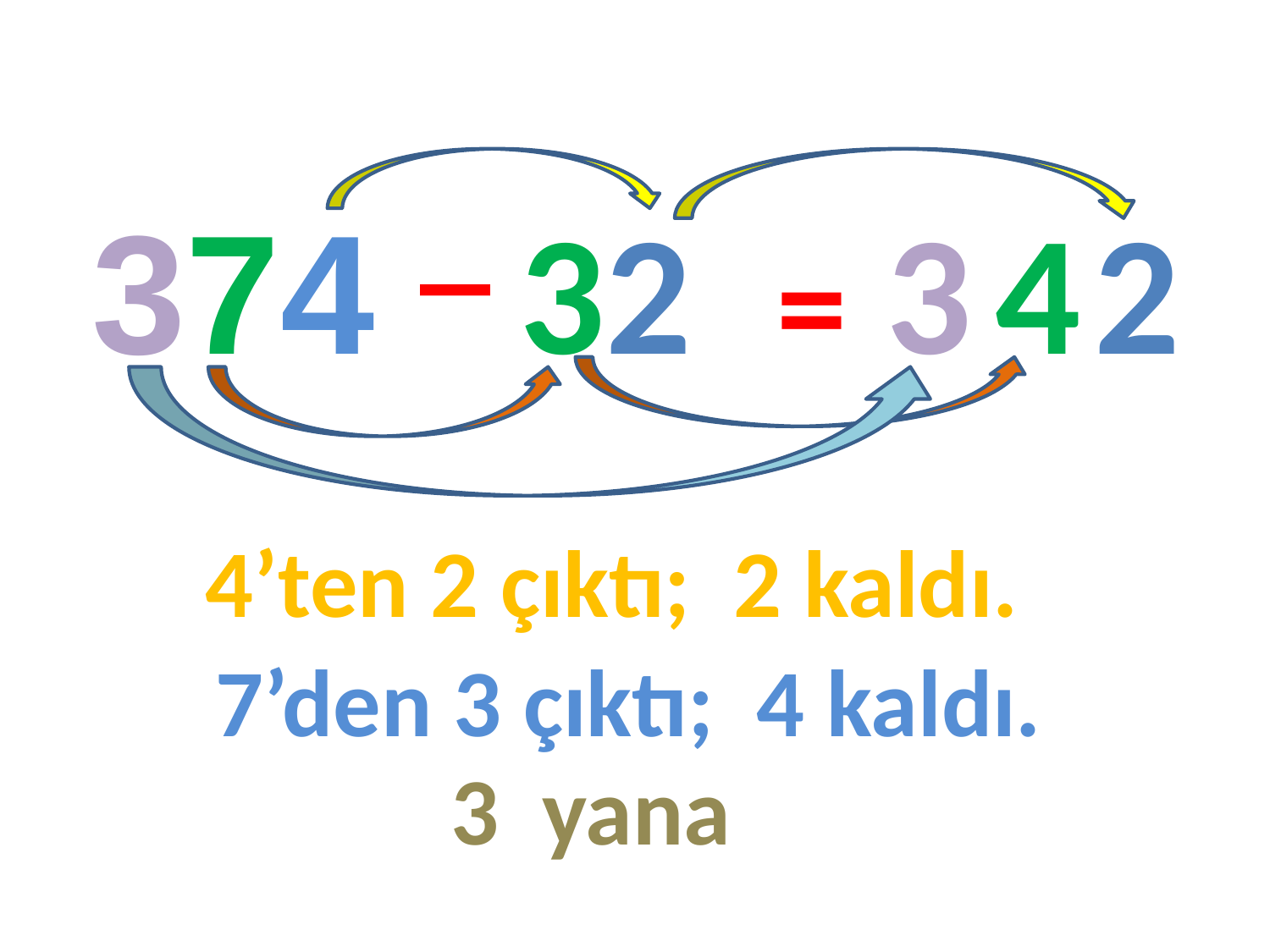

_

374
32
3
4
2
=

4’ten 2 çıktı;  2 kaldı.
7’den 3 çıktı;  4 kaldı.
3  yana